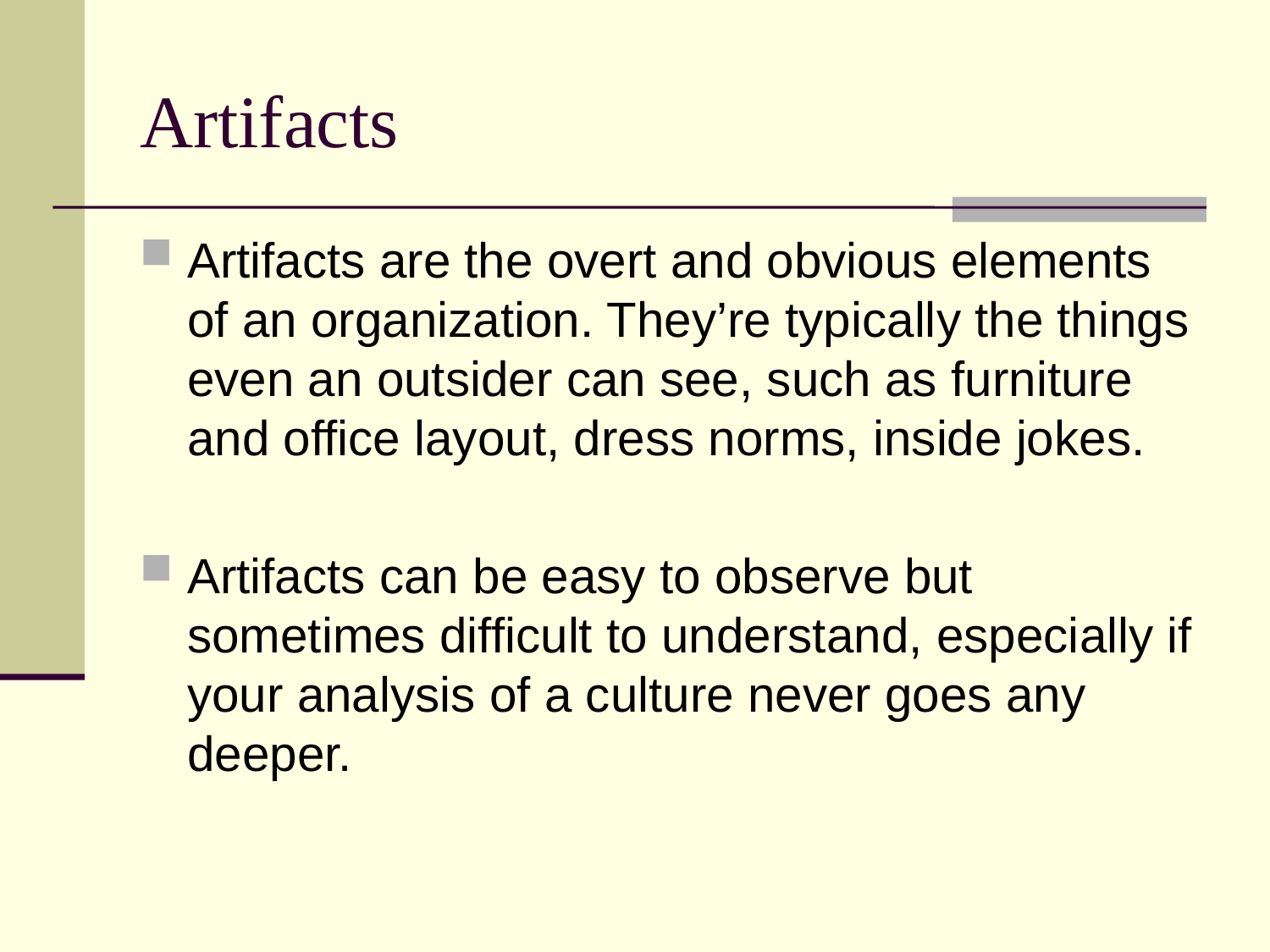

# Artifacts
Artifacts are the overt and obvious elements of an organization. They’re typically the things even an outsider can see, such as furniture and office layout, dress norms, inside jokes.

Artifacts can be easy to observe but sometimes difficult to understand, especially if your analysis of a culture never goes any deeper.